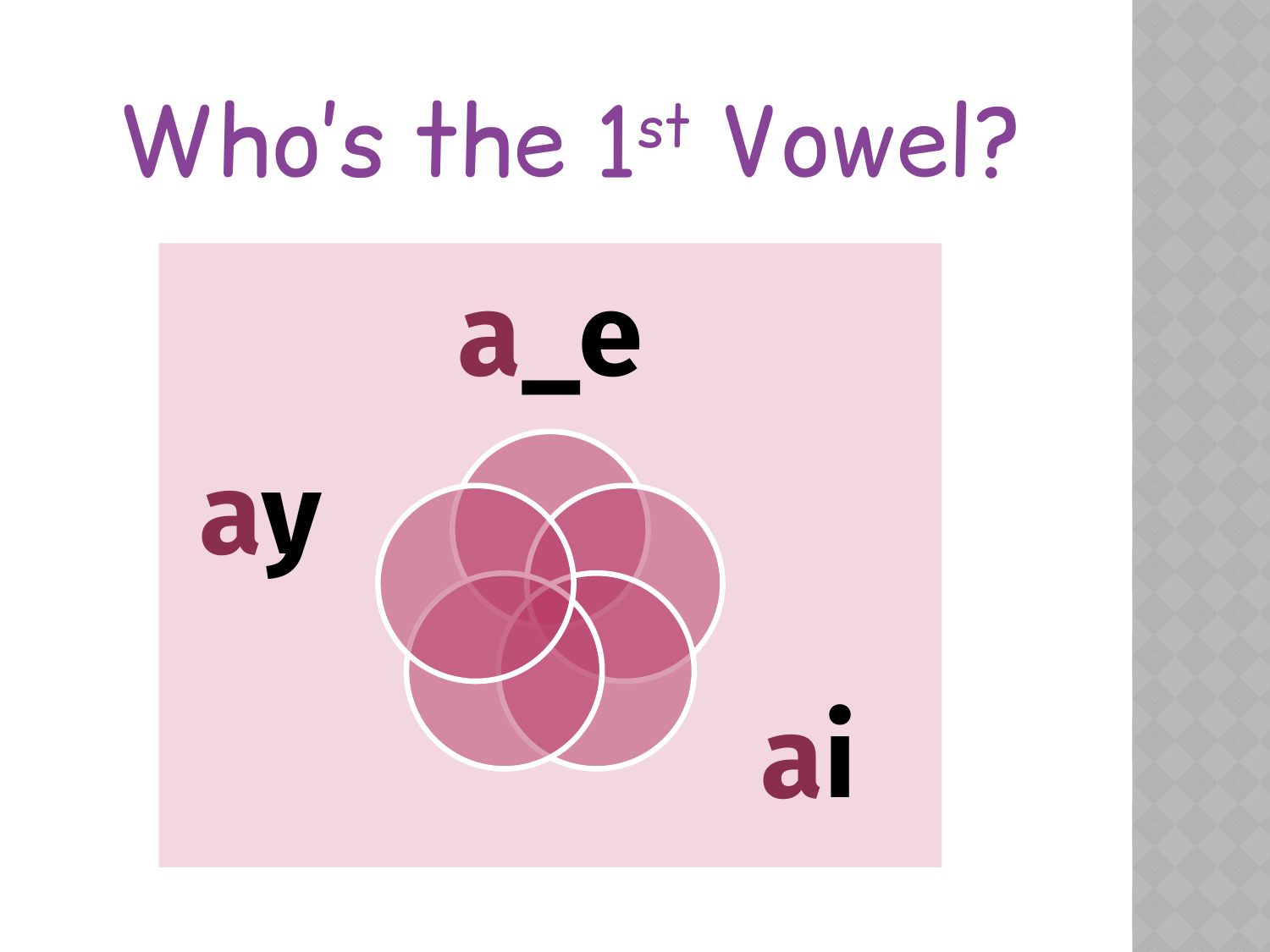

Who’s the 1st Vowel?
a_e

ai

ay